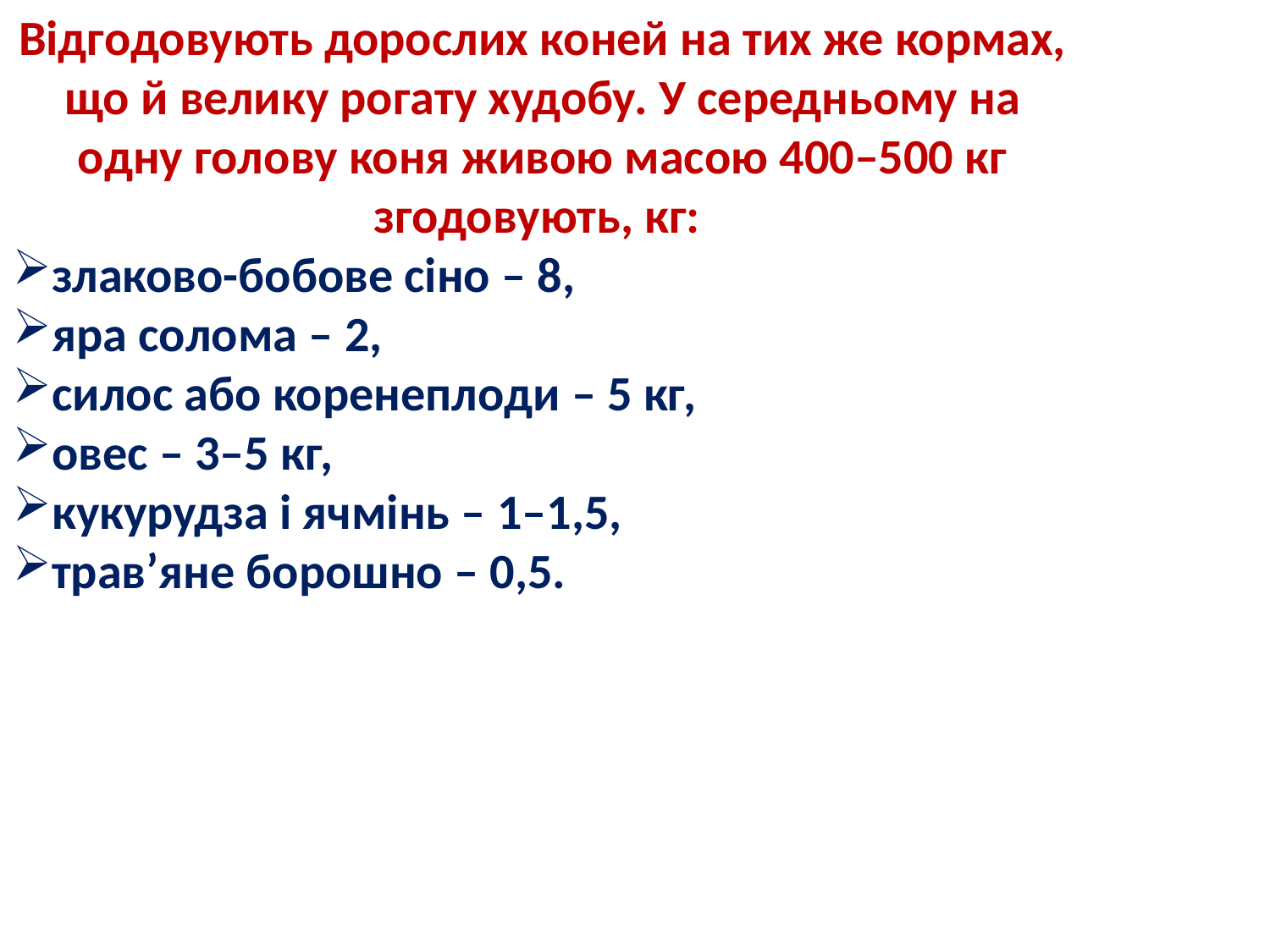

Відгодовують дорослих коней на тих же кормах, що й велику рогату худобу. У середньому на одну голову коня живою масою 400–500 кг згодовують, кг:
злаково-бобове сіно – 8,
яра солома – 2,
силос або коренеплоди – 5 кг,
овес – 3–5 кг,
кукурудза і ячмінь – 1–1,5,
трав’яне борошно – 0,5.